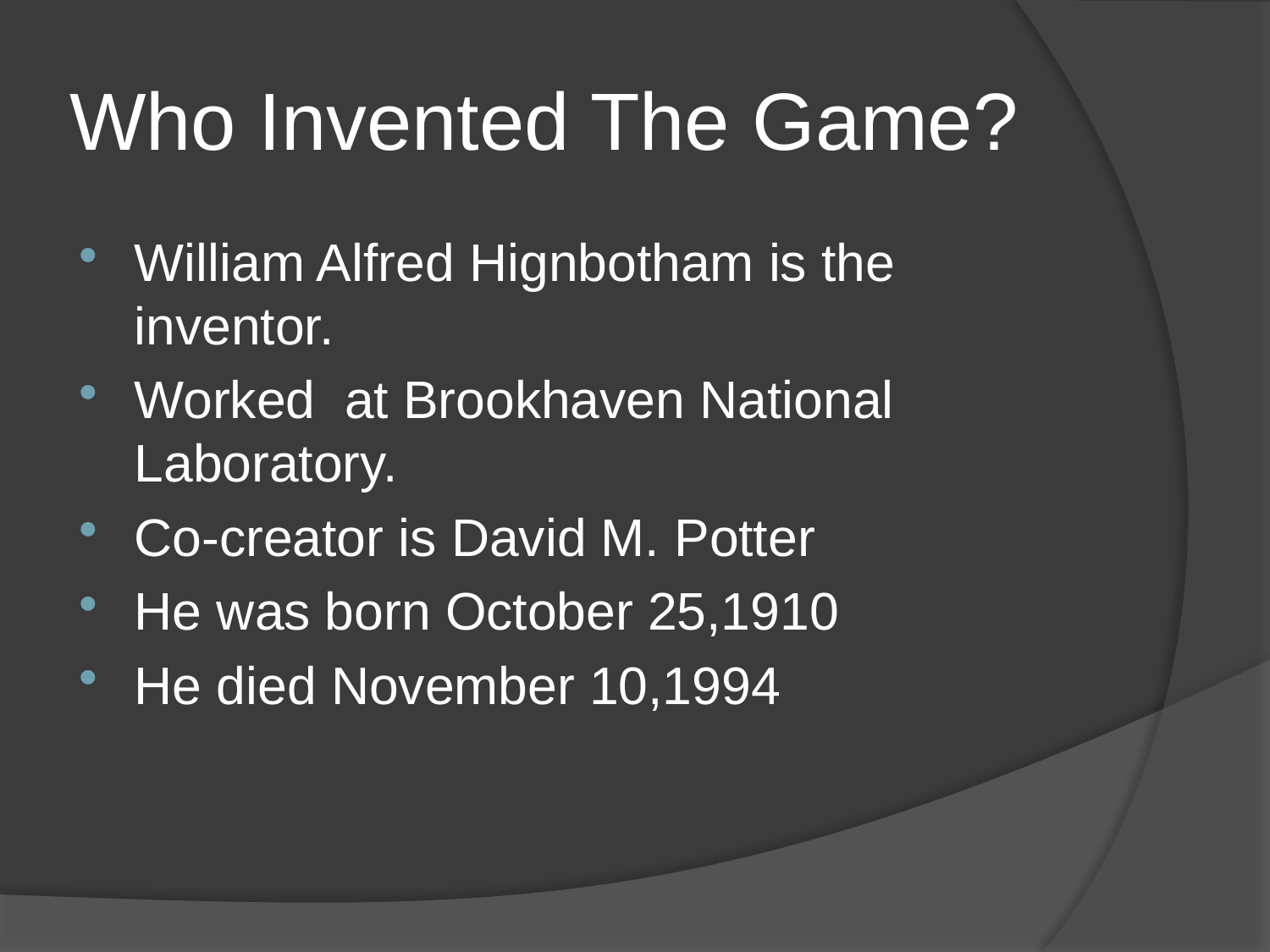

# Who Invented The Game?
William Alfred Hignbotham is the inventor.
Worked  at Brookhaven National Laboratory.
Co-creator is David M. Potter
He was born October 25,1910
He died November 10,1994